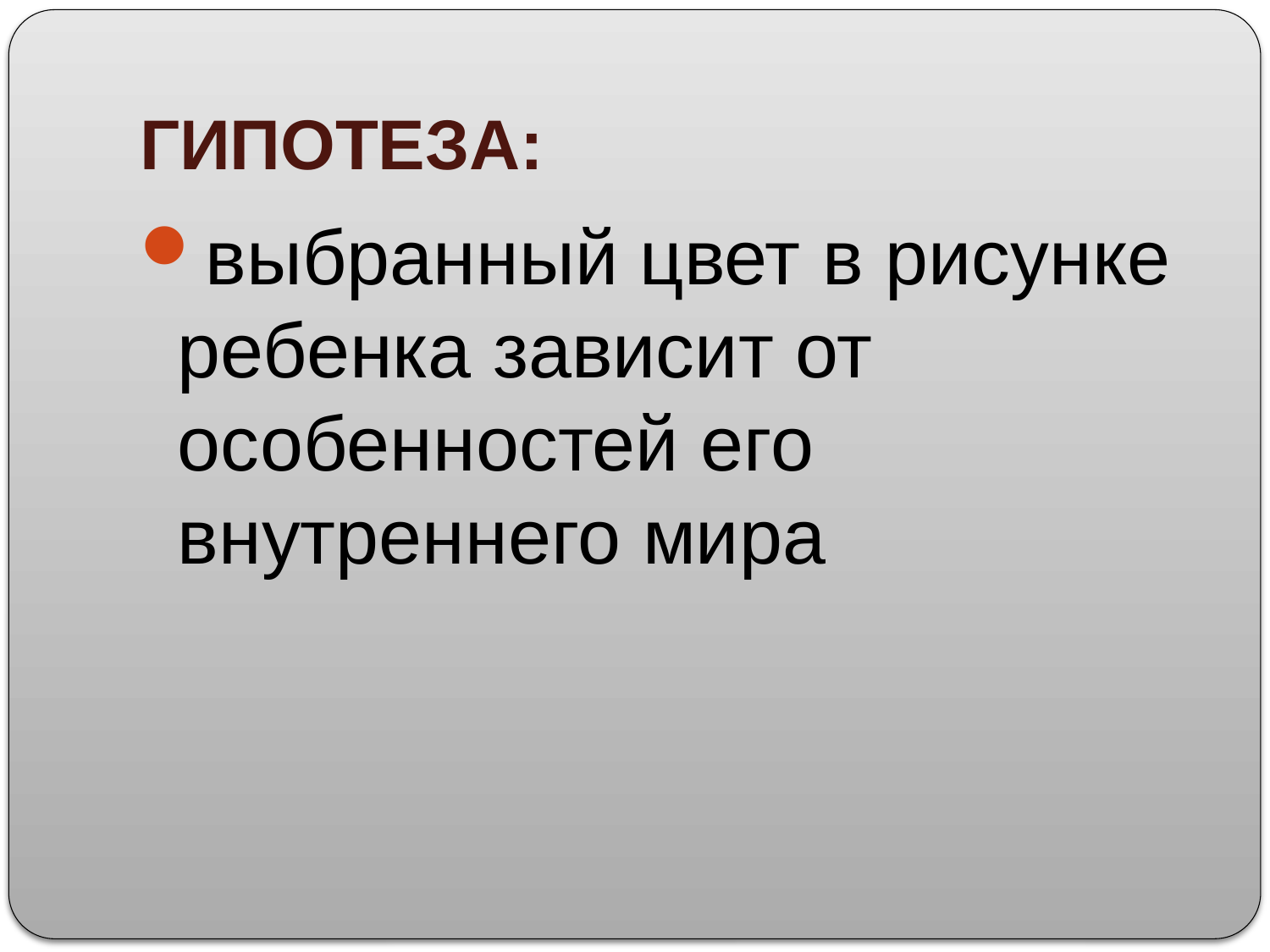

# ГИПОТЕЗА:
выбранный цвет в рисунке ребенка зависит от особенностей его внутреннего мира